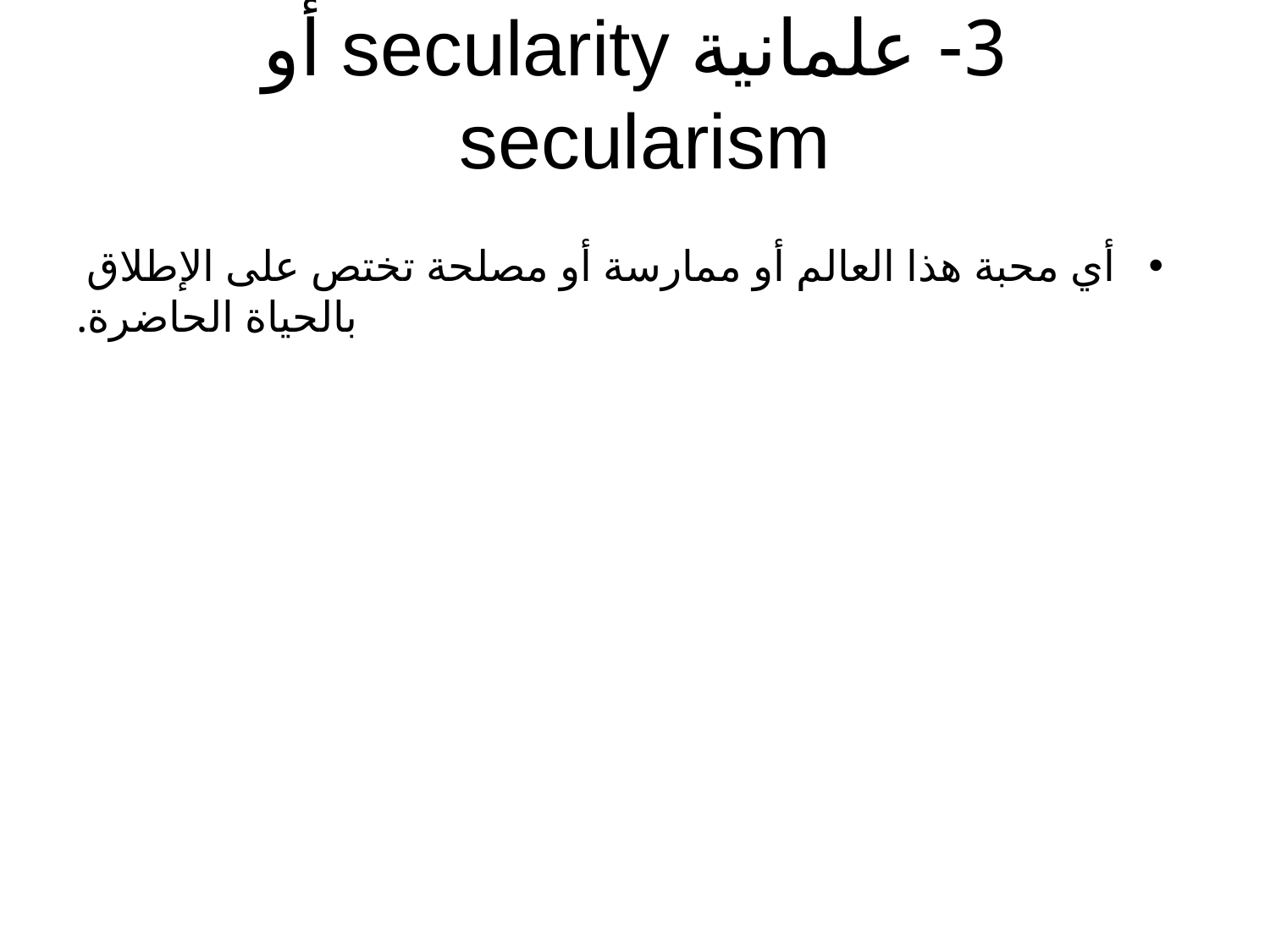

# 3- علمانية secularity أو secularism
أي محبة هذا العالم أو ممارسة أو مصلحة تختص على الإطلاق  بالحياة الحاضرة.